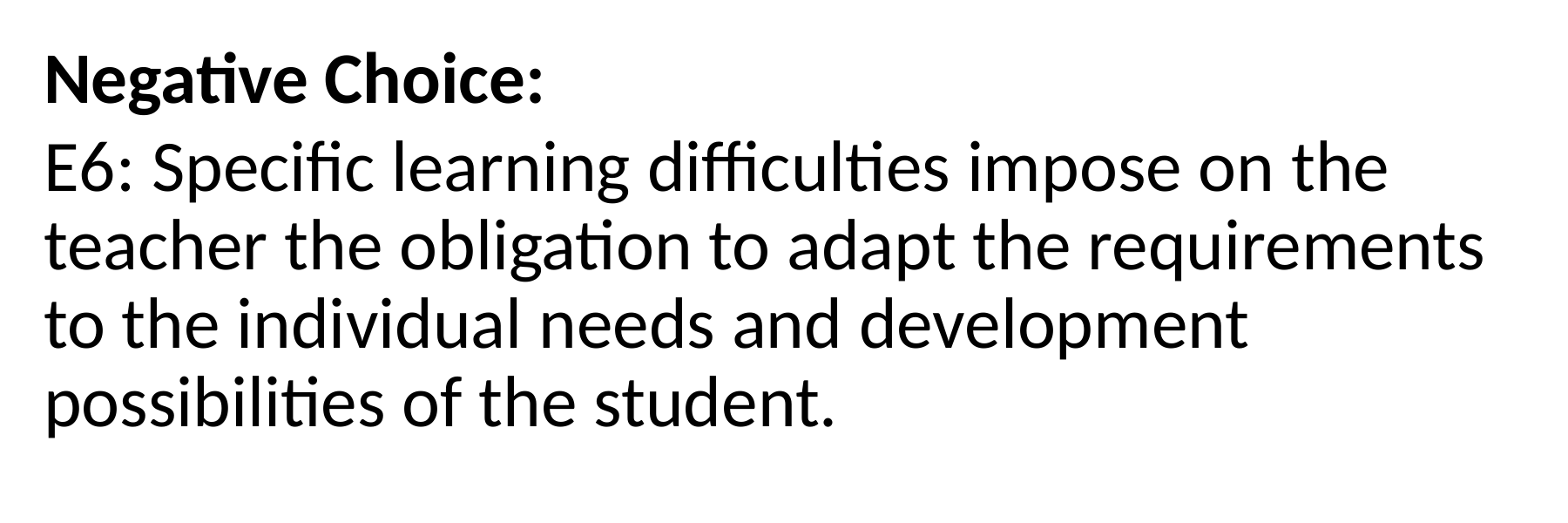

Negative Choice:
E6: Specific learning difficulties impose on the teacher the obligation to adapt the requirements to the individual needs and development possibilities of the student.